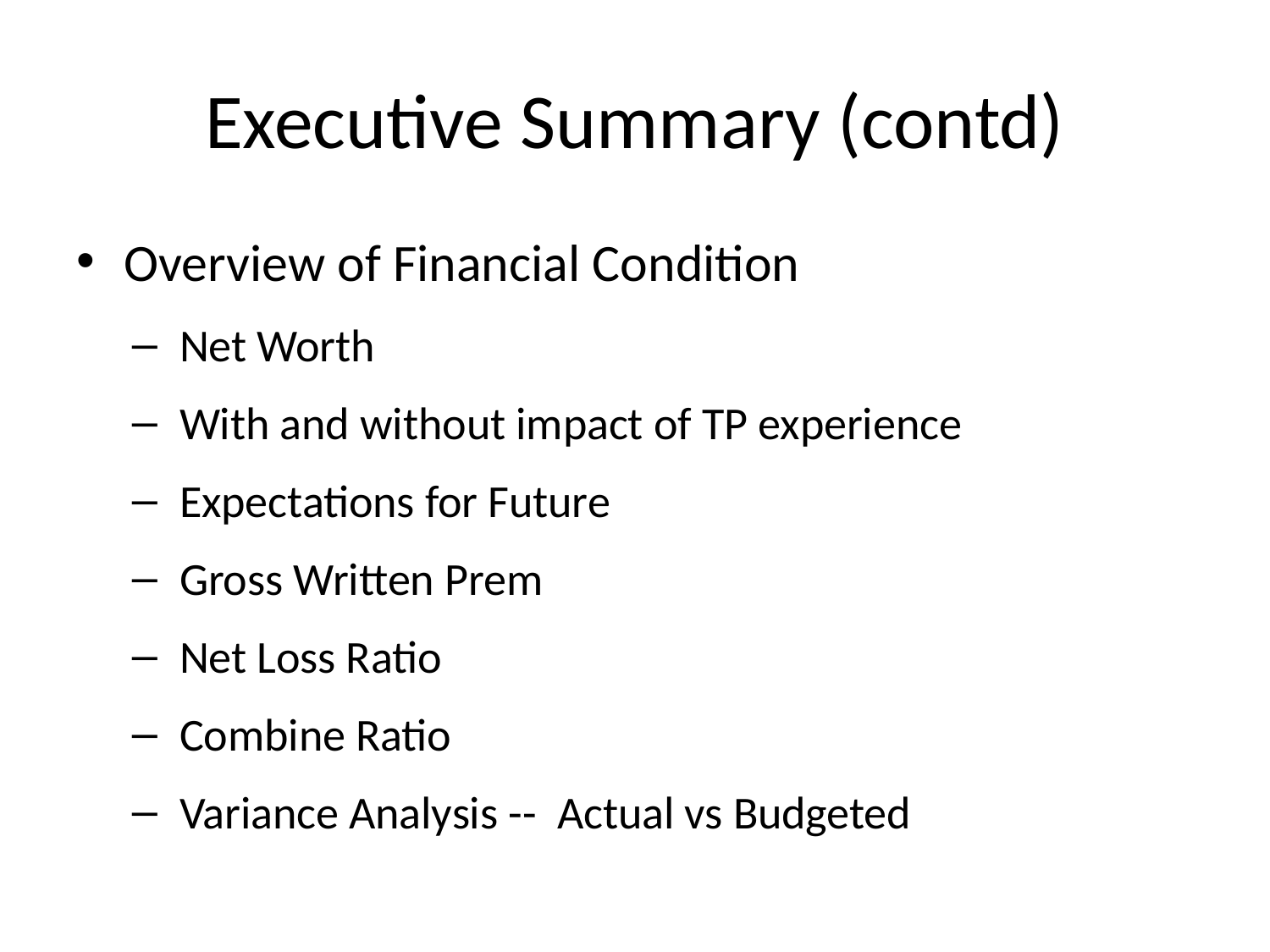

# Executive Summary (contd)
Overview of Financial Condition
Net Worth
With and without impact of TP experience
Expectations for Future
Gross Written Prem
Net Loss Ratio
Combine Ratio
Variance Analysis --  Actual vs Budgeted